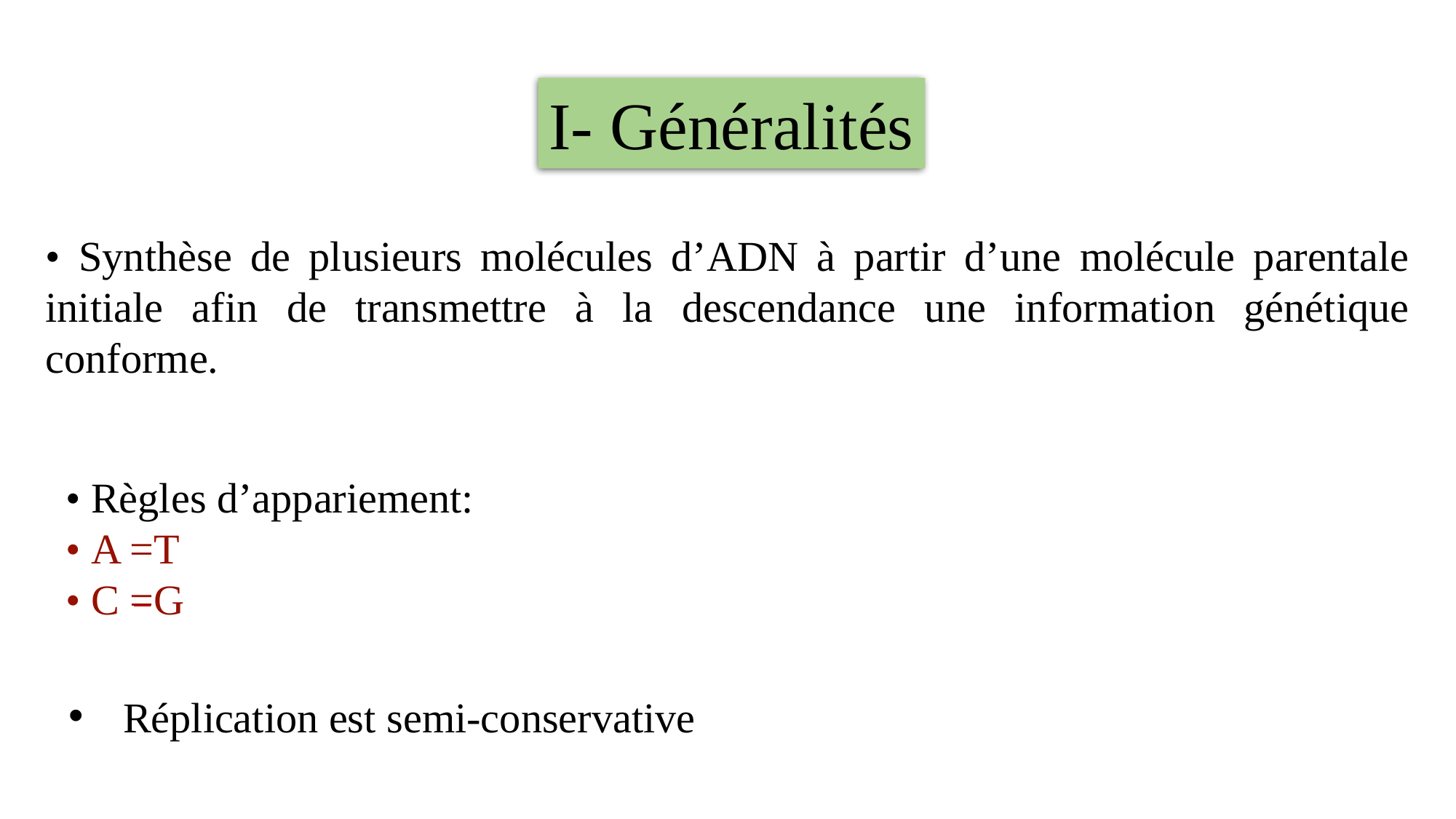

I- Généralités
• Synthèse de plusieurs molécules d’ADN à partir d’une molécule parentale initiale afin de transmettre à la descendance une information génétique conforme.
• Règles d’appariement:
• A =T
• C =G
Réplication est semi-conservative